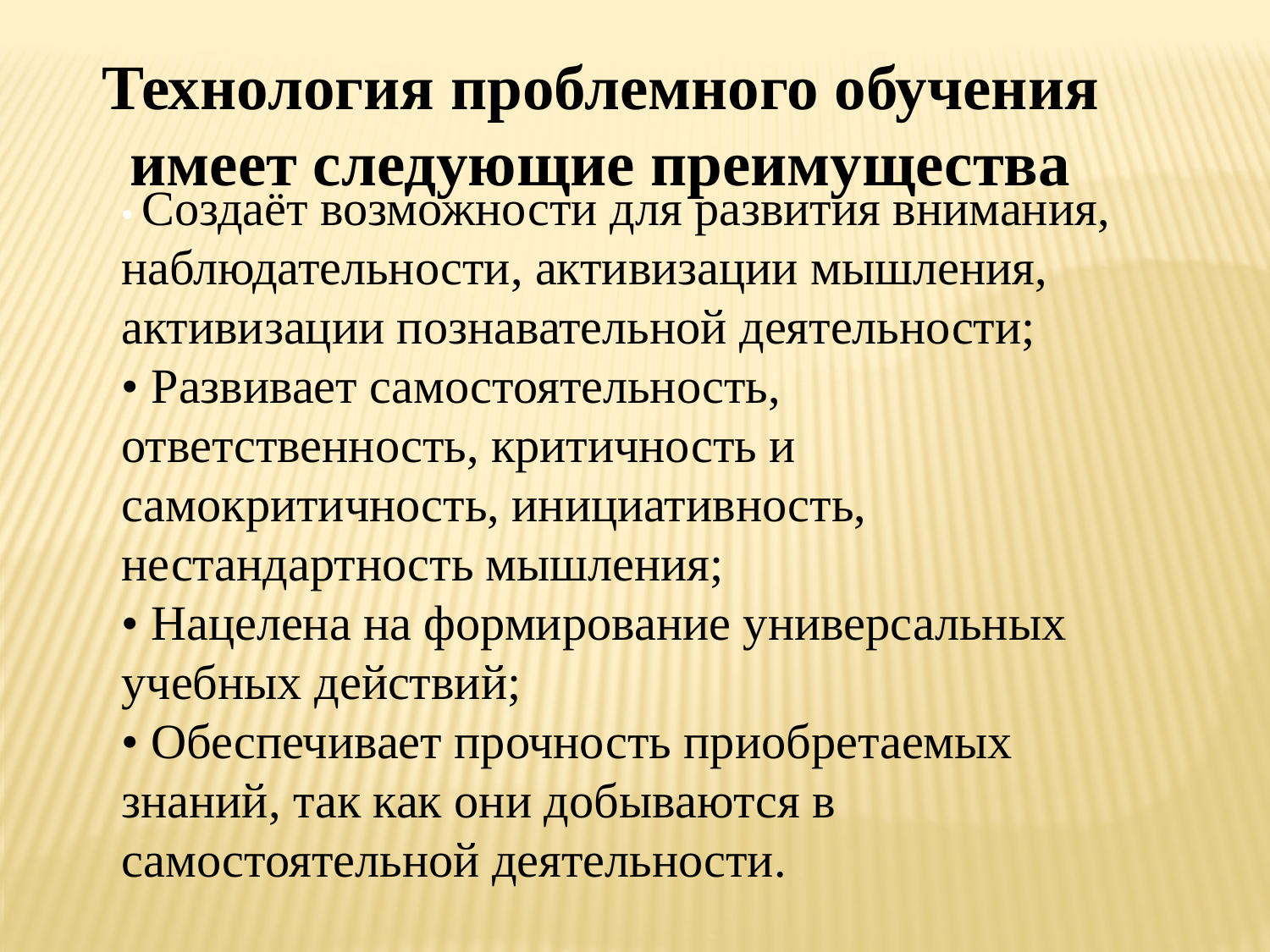

Технология проблемного обучения имеет следующие преимущества
• Создаёт возможности для развития внимания, наблюдательности, активизации мышления, активизации познавательной деятельности; 
• Развивает самостоятельность, ответственность, критичность и самокритичность, инициативность, нестандартность мышления; 
• Нацелена на формирование универсальных учебных действий; 
• Обеспечивает прочность приобретаемых знаний, так как они добываются в самостоятельной деятельности.